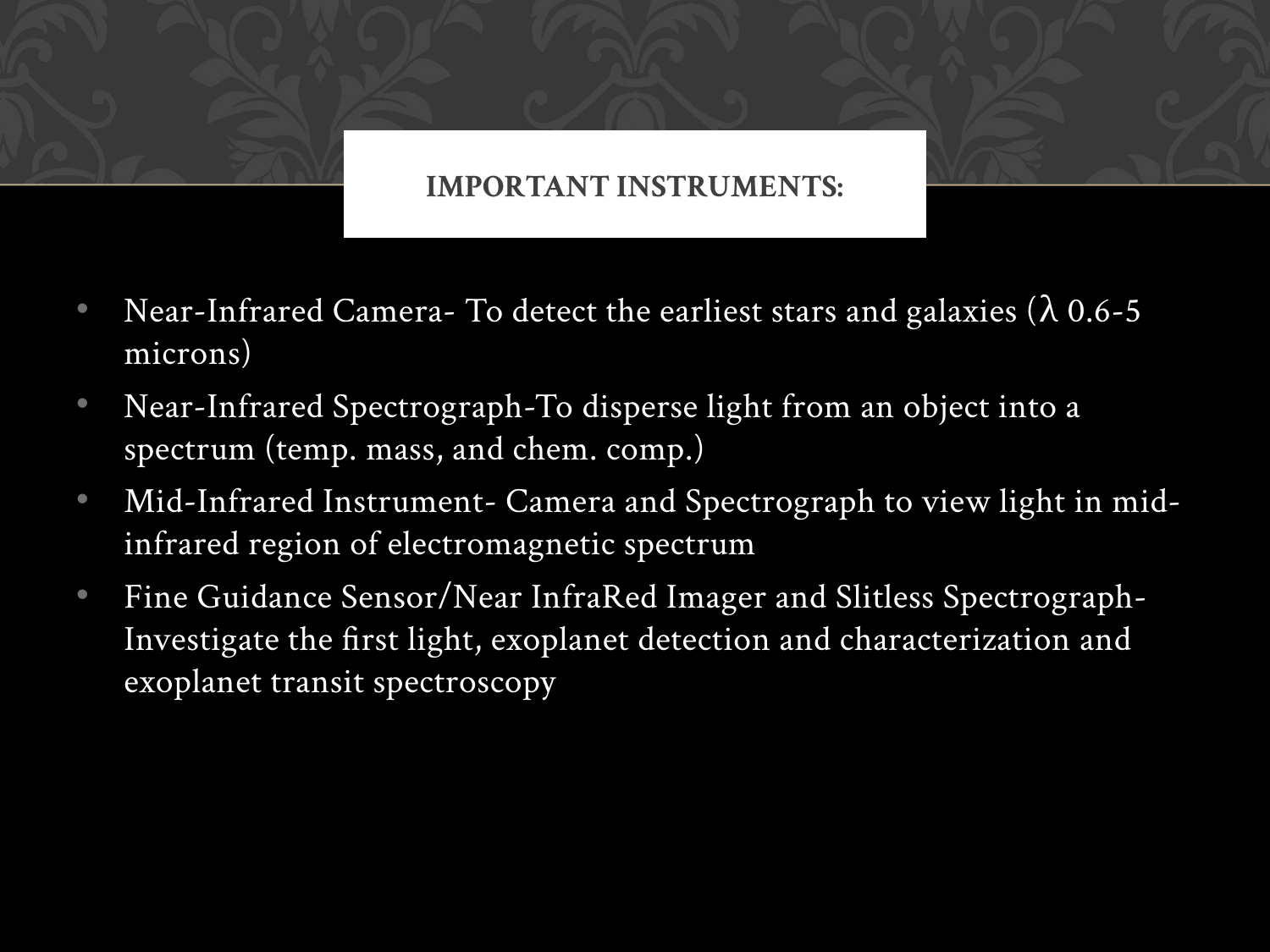

# Important Instruments:
Near-Infrared Camera- To detect the earliest stars and galaxies (λ 0.6-5 microns)
Near-Infrared Spectrograph-To disperse light from an object into a spectrum (temp. mass, and chem. comp.)
Mid-Infrared Instrument- Camera and Spectrograph to view light in mid-infrared region of electromagnetic spectrum
Fine Guidance Sensor/Near InfraRed Imager and Slitless Spectrograph- Investigate the first light, exoplanet detection and characterization and exoplanet transit spectroscopy